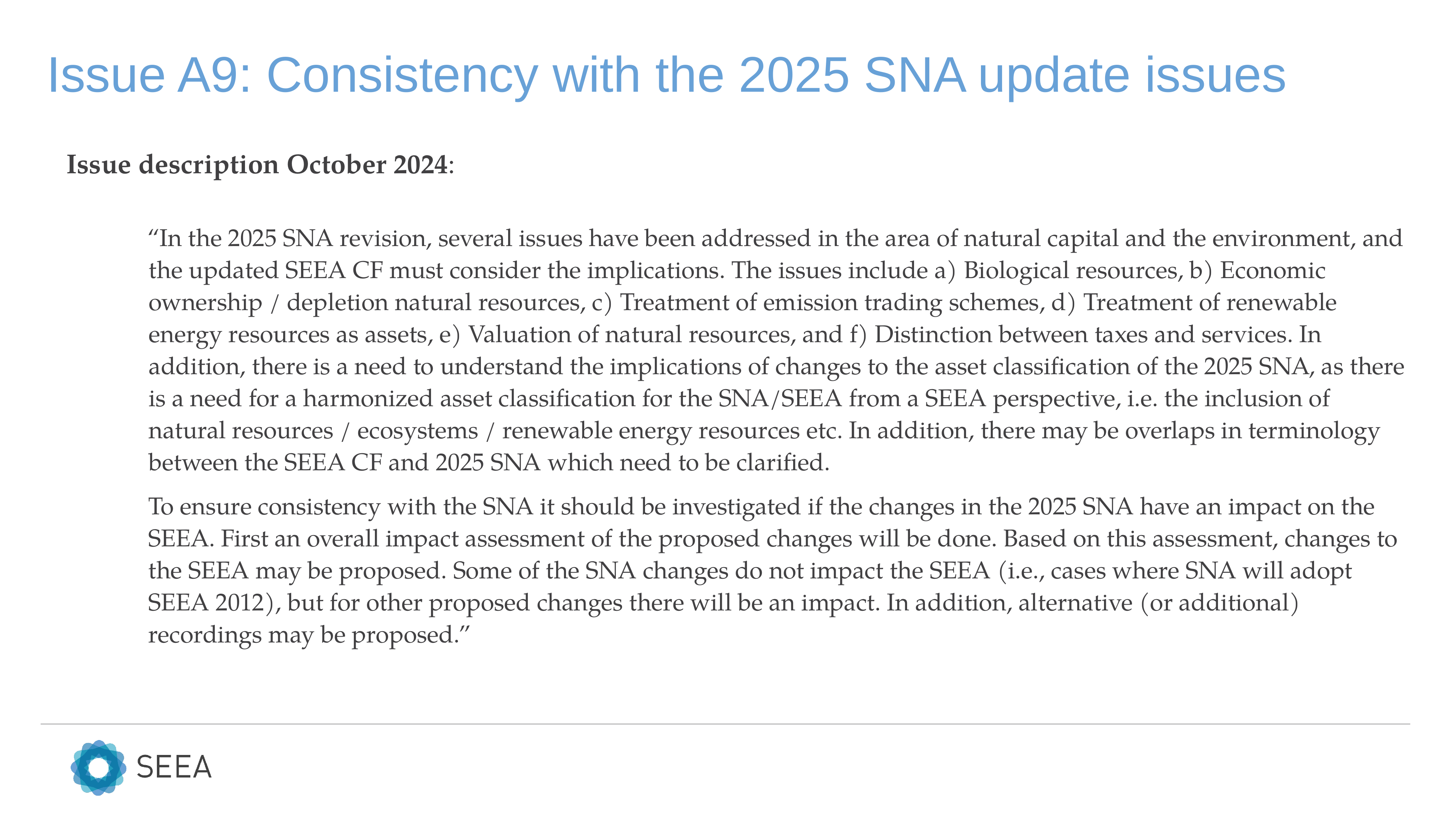

# Issue A9: Consistency with the 2025 SNA update issues
Issue description October 2024:
“In the 2025 SNA revision, several issues have been addressed in the area of natural capital and the environment, and the updated SEEA CF must consider the implications. The issues include a) Biological resources, b) Economic ownership / depletion natural resources, c) Treatment of emission trading schemes, d) Treatment of renewable energy resources as assets, e) Valuation of natural resources, and f) Distinction between taxes and services. In addition, there is a need to understand the implications of changes to the asset classification of the 2025 SNA, as there is a need for a harmonized asset classification for the SNA/SEEA from a SEEA perspective, i.e. the inclusion of natural resources / ecosystems / renewable energy resources etc. In addition, there may be overlaps in terminology between the SEEA CF and 2025 SNA which need to be clarified.
To ensure consistency with the SNA it should be investigated if the changes in the 2025 SNA have an impact on the SEEA. First an overall impact assessment of the proposed changes will be done. Based on this assessment, changes to the SEEA may be proposed. Some of the SNA changes do not impact the SEEA (i.e., cases where SNA will adopt SEEA 2012), but for other proposed changes there will be an impact. In addition, alternative (or additional) recordings may be proposed.”